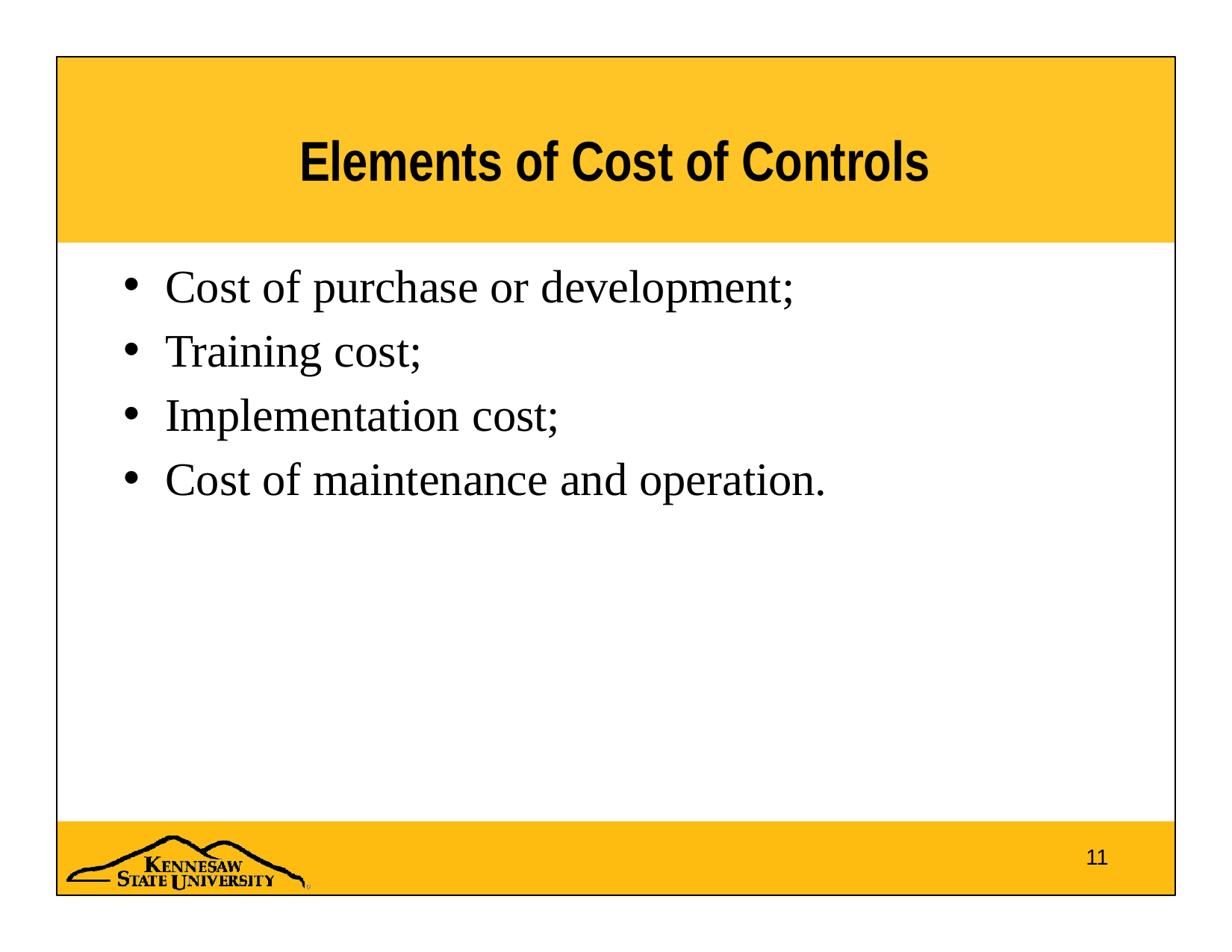

# Elements of Cost of Controls
Cost of purchase or development;
Training cost;
Implementation cost;
Cost of maintenance and operation.

11